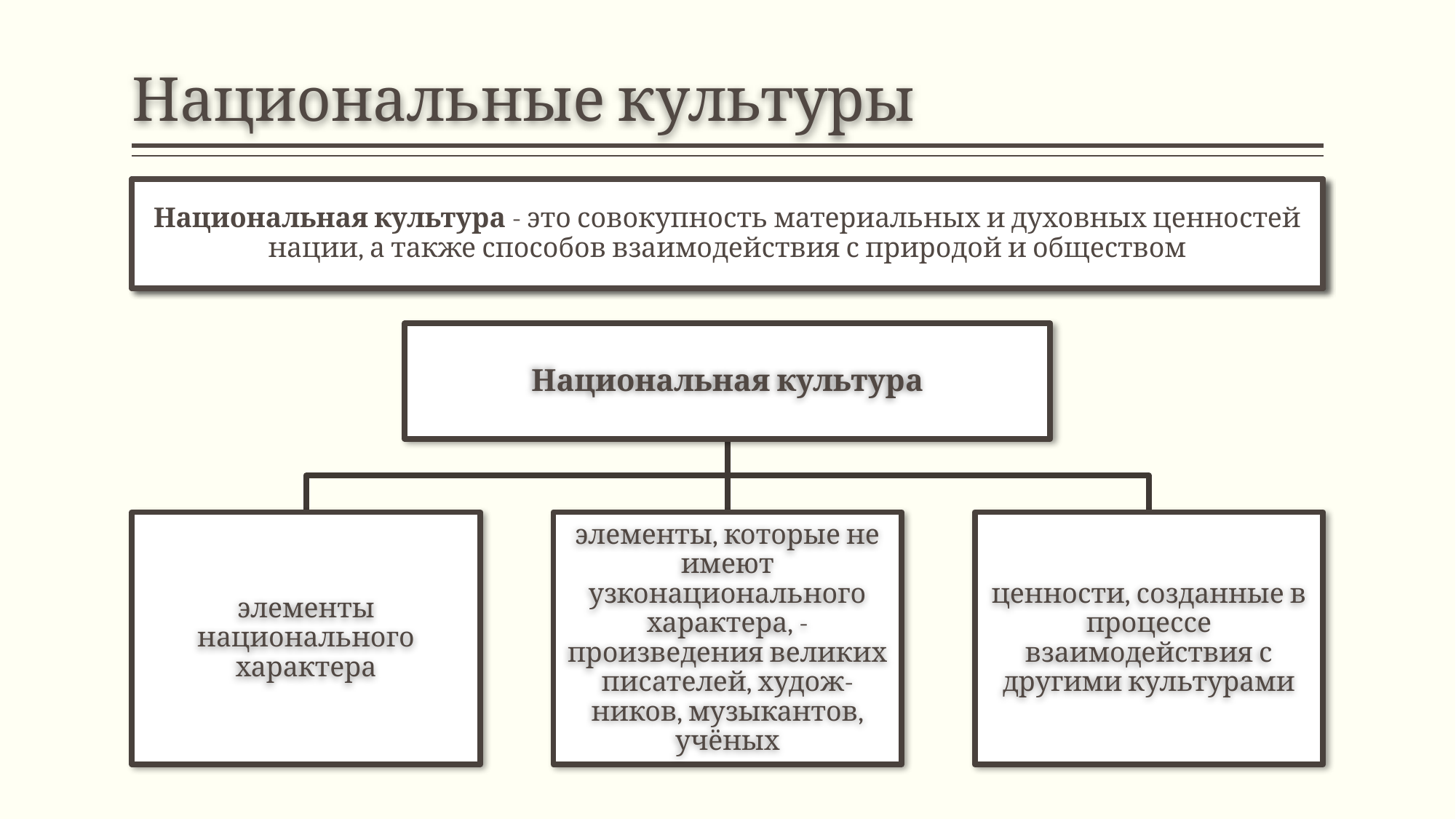

# Национальные культуры

Национальная культура - это совокупность материальных и духовных ценностей нации, а также способов взаимодействия с природой и обществом

Национальная культура

элементы национального характера

элементы, которые не имеют узконационального характера, - произведения великих писателей, худож- ников, музыкантов, учёных

ценности, созданные в процессе взаимодействия с другими культурами